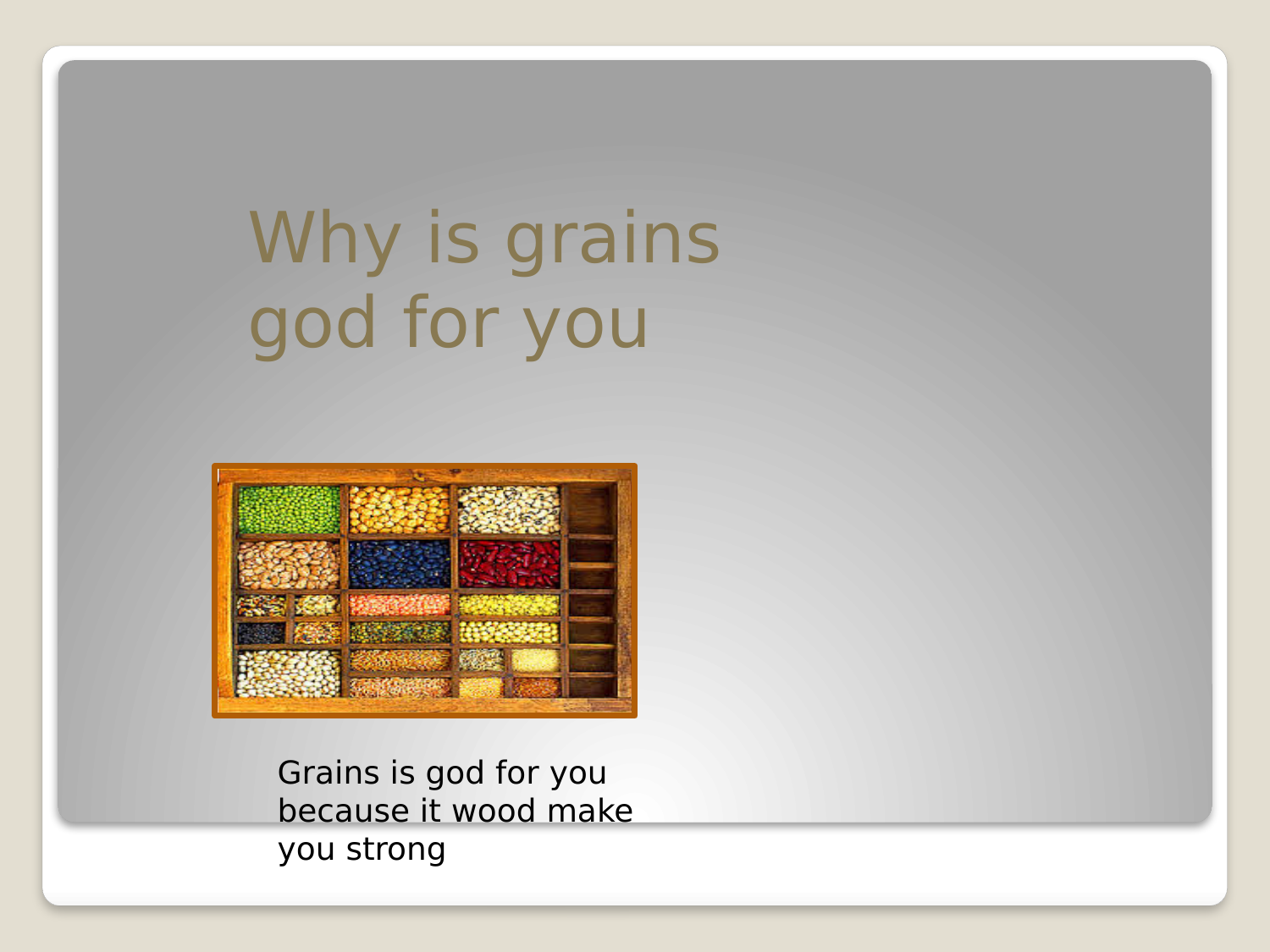

Why is grains god for you

Grains is god for you because it wood make you strong